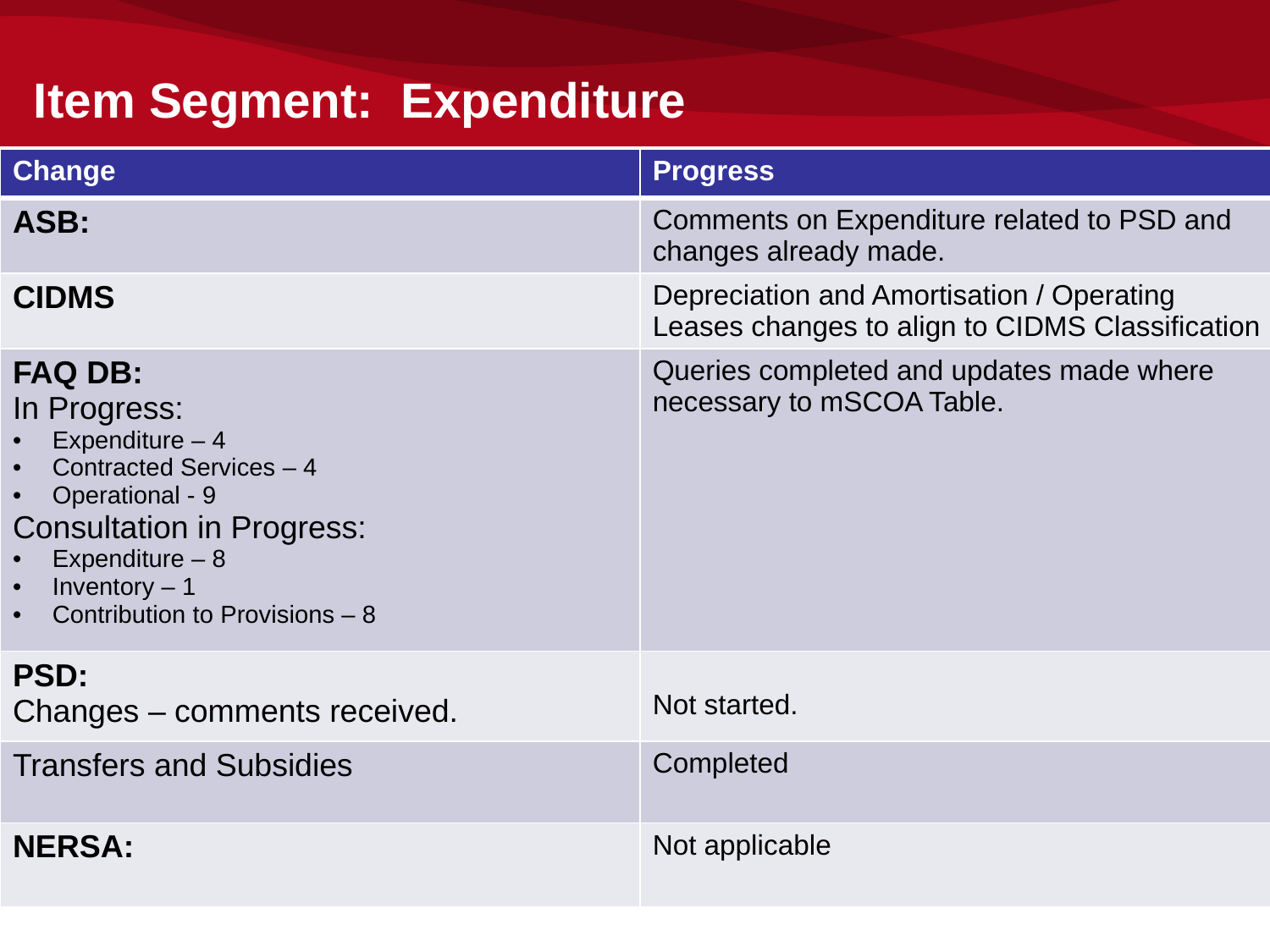

Item Segment:  Expenditure

| Change | Progress |
| --- | --- |
| ASB: | Comments on Expenditure related to PSD and changes already made. |
| CIDMS | Depreciation and Amortisation / Operating Leases changes to align to CIDMS Classification |
| FAQ DB: In Progress: Expenditure – 4 Contracted Services – 4 Operational - 9 Consultation in Progress: Expenditure – 8 Inventory – 1 Contribution to Provisions – 8 | Queries completed and updates made where necessary to mSCOA Table. |
| PSD: Changes – comments received. | Not started. |
| Transfers and Subsidies | Completed |
| NERSA: | Not applicable |